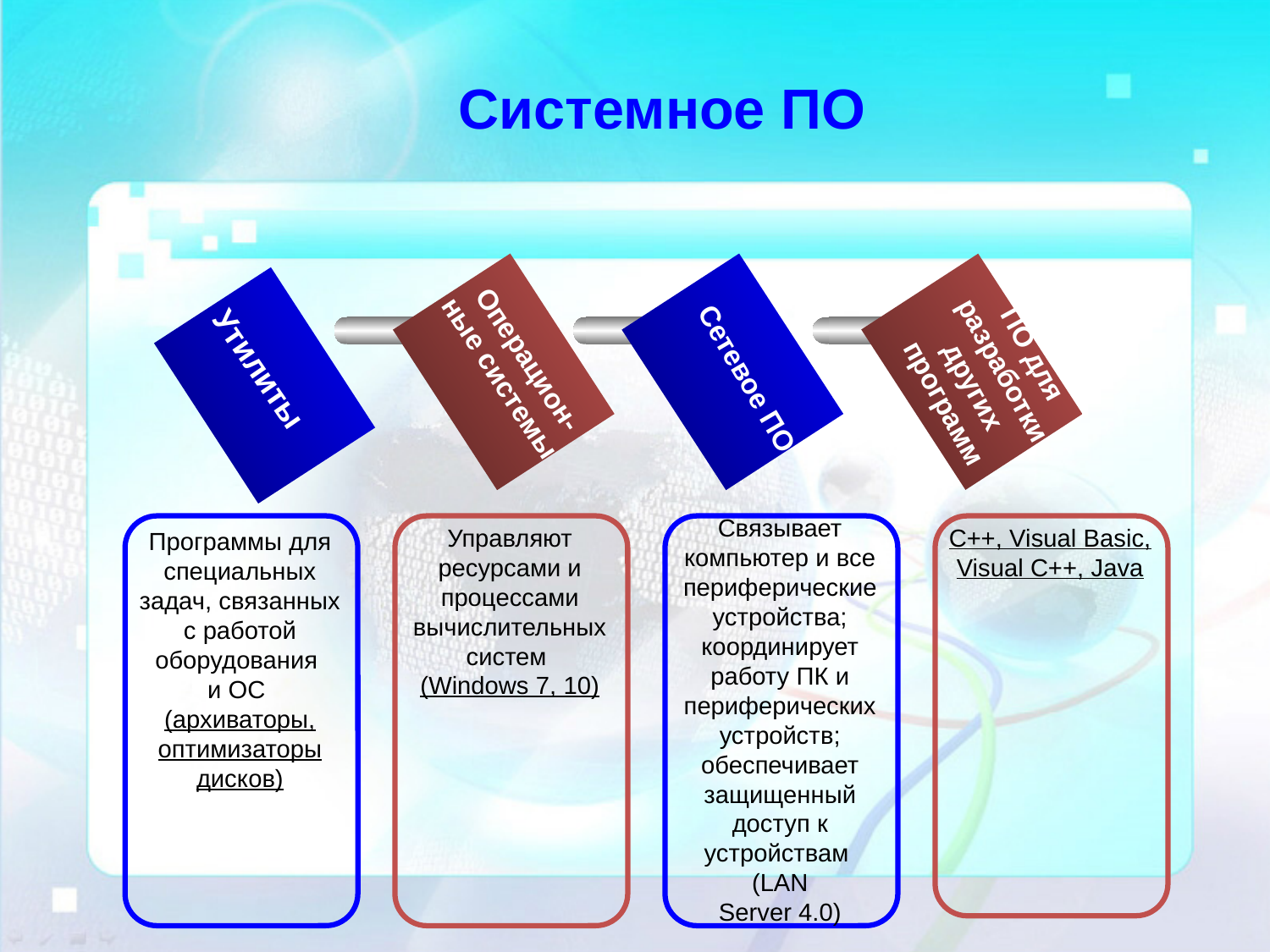

Системное ПО

ПО для разработки других программ
Операцион-ные системы
Утилиты
Сетевое ПО
Связывает компьютер и все периферические устройства; координирует работу ПК и периферических устройств;
обеспечивает защищенный доступ к устройствам
(LAN
Server 4.0)

Управляют ресурсами и процессами вычислительных сиcтем
(Windows 7, 10)

C++, Visual Basic, Visual C++, Java
Программы для специальных задач, связанных с работой оборудования
и ОС
(архиваторы, оптимизаторы дисков)